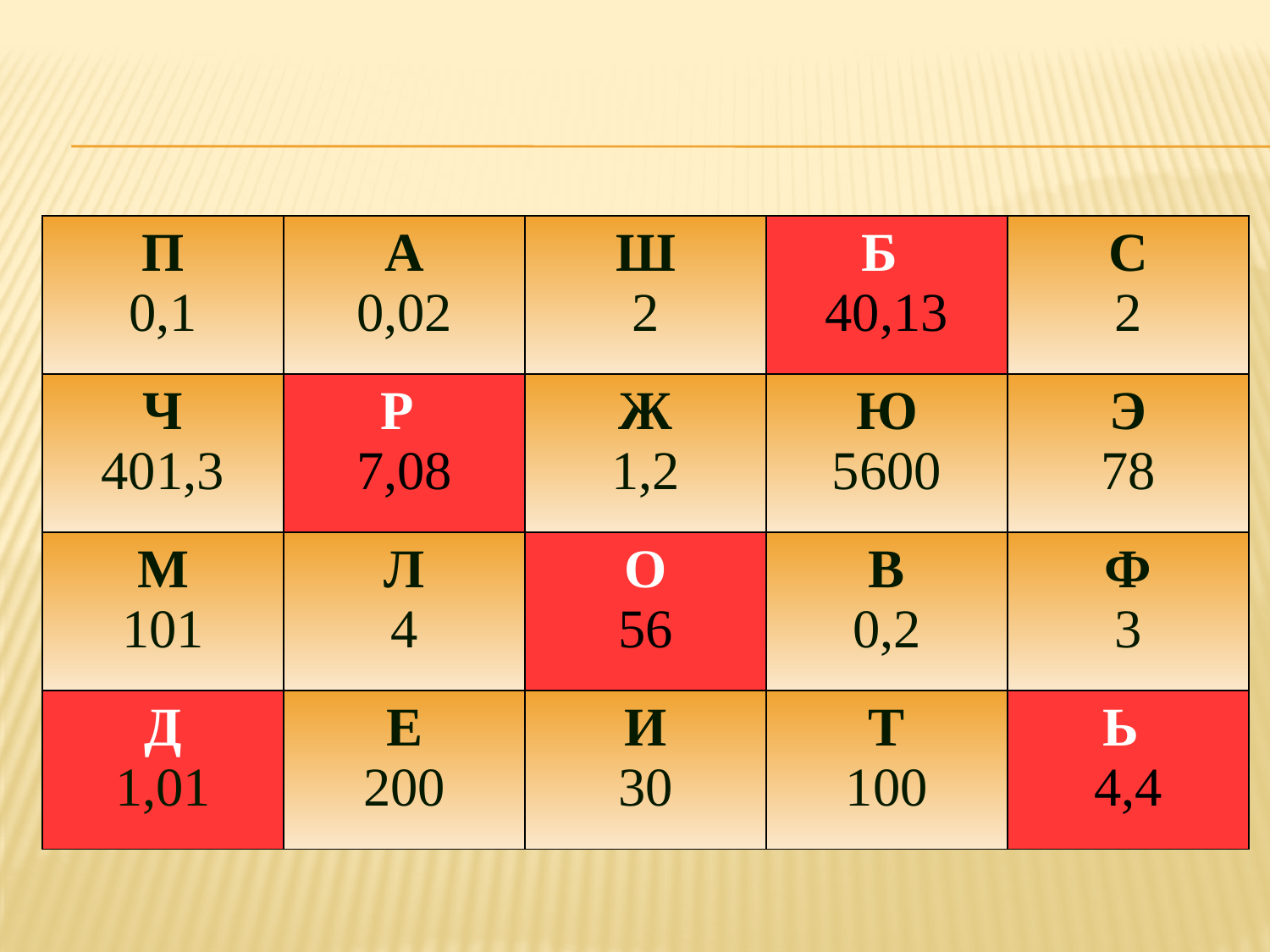

#
| П 0,1 | А 0,02 | Ш 2 | Б 40,13 | С 2 |
| --- | --- | --- | --- | --- |
| Ч 401,3 | Р 7,08 | Ж 1,2 | Ю 5600 | Э 78 |
| М 101 | Л 4 | О 56 | В 0,2 | Ф 3 |
| Д 1,01 | Е 200 | И 30 | Т 100 | Ь 4,4 |